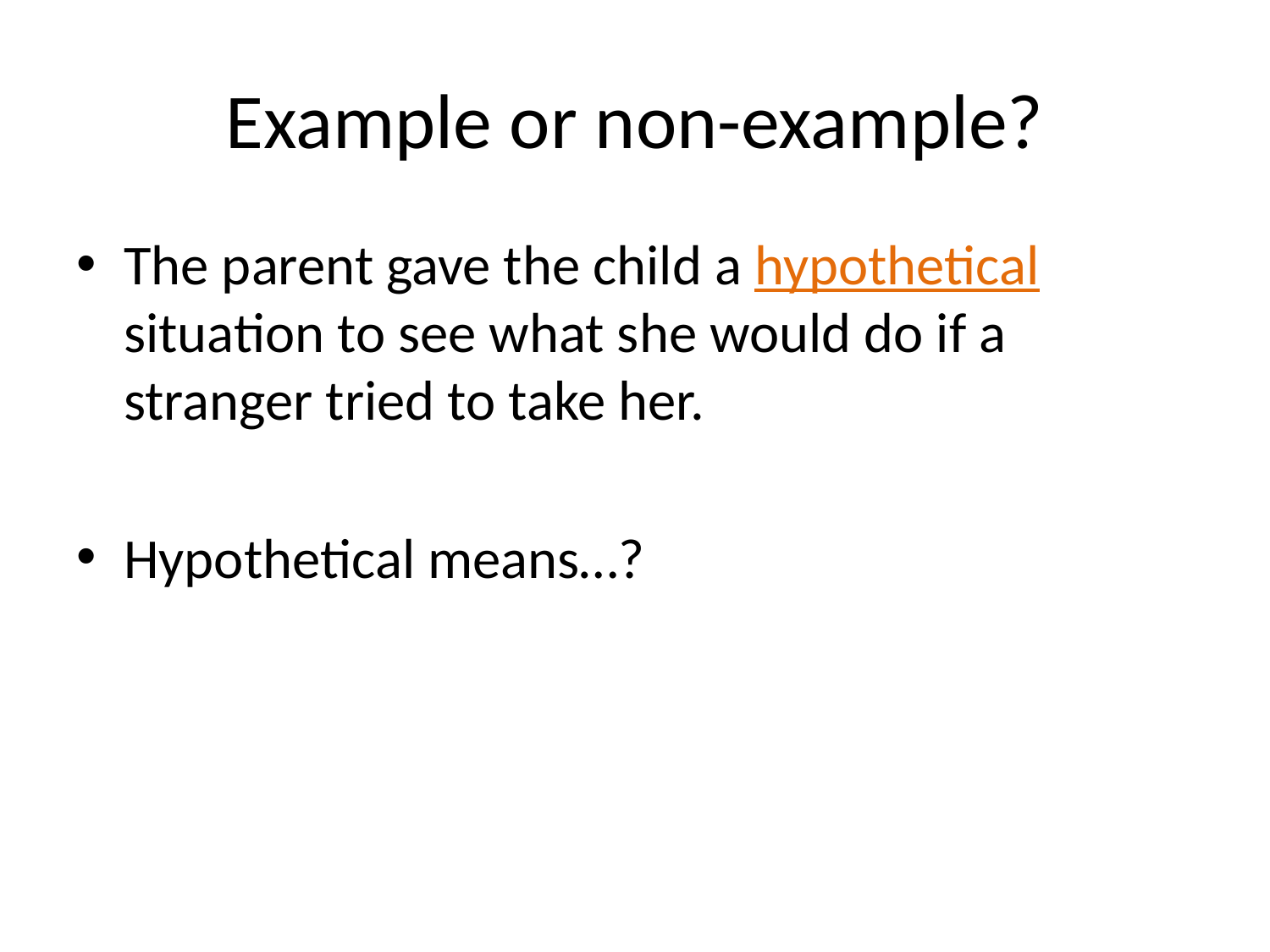

# Example or non-example?
The parent gave the child a hypothetical situation to see what she would do if a stranger tried to take her.

Hypothetical means…?